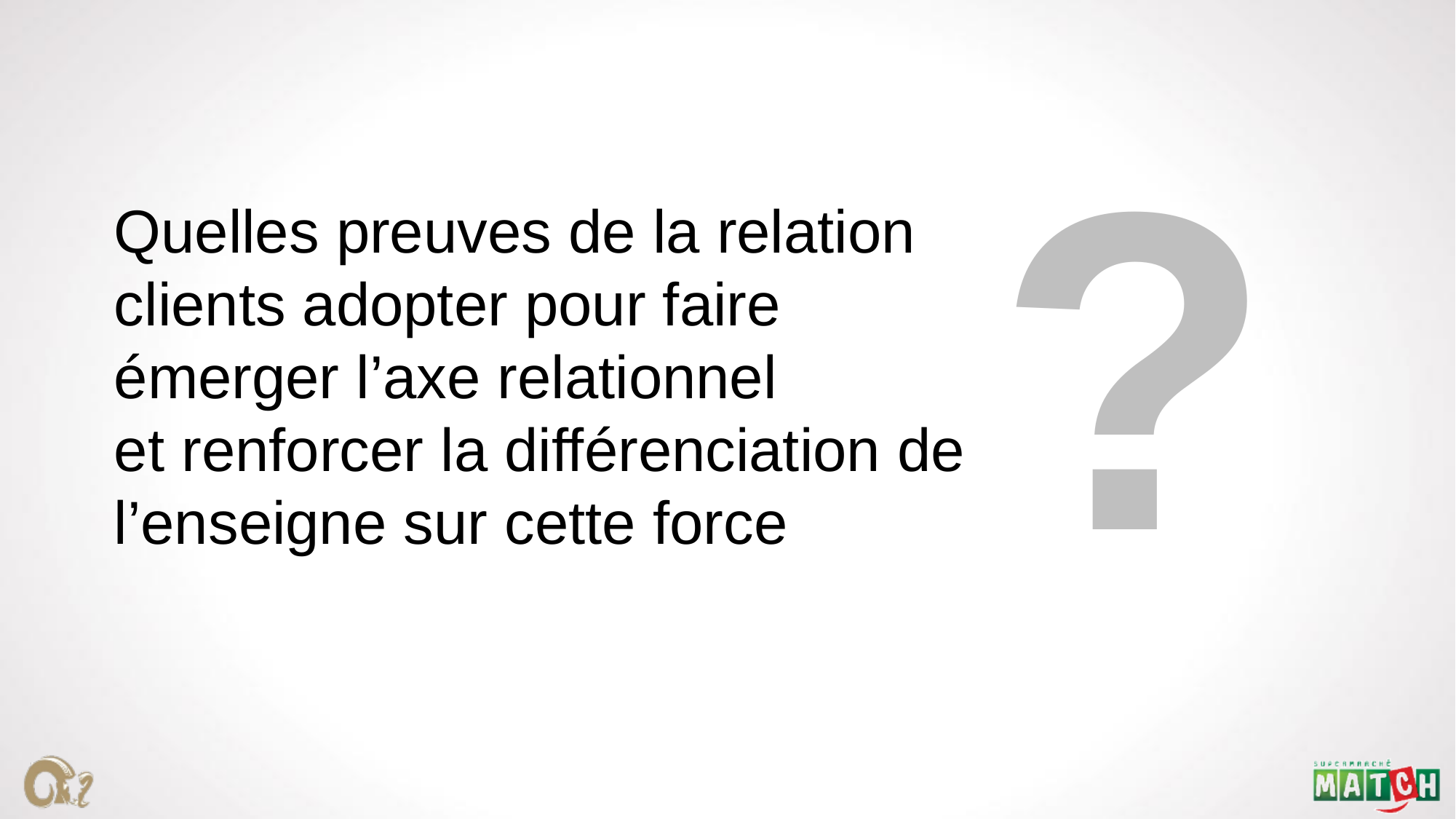

?
Quelles preuves de la relation clients adopter pour faire émerger l’axe relationnel
et renforcer la différenciation de l’enseigne sur cette force